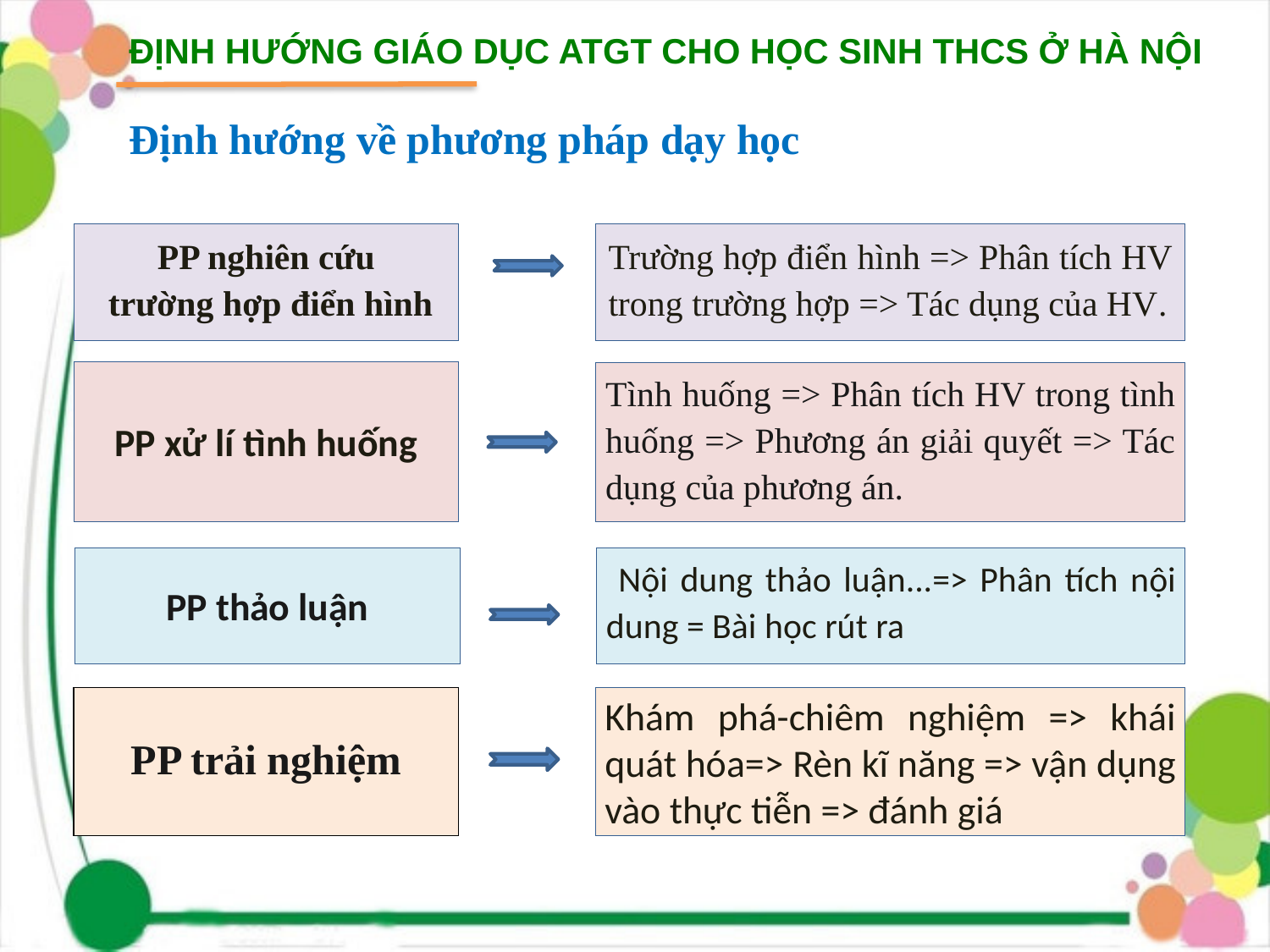

ĐỊNH HƯỚNG GIÁO DỤC ATGT CHO HỌC SINH THCS Ở HÀ NỘI
Định hướng về phương pháp dạy học
Trường hợp điển hình => Phân tích HV trong trường hợp => Tác dụng của HV.
PP nghiên cứu
 trường hợp điển hình

PP xử lí tình huống
Tình huống => Phân tích HV trong tình huống => Phương án giải quyết => Tác dụng của phương án.

 Nội dung thảo luận...=> Phân tích nội dung = Bài học rút ra

PP thảo luận

PP trải nghiệm
Khám phá-chiêm nghiệm => khái quát hóa=> Rèn kĩ năng => vận dụng vào thực tiễn => đánh giá